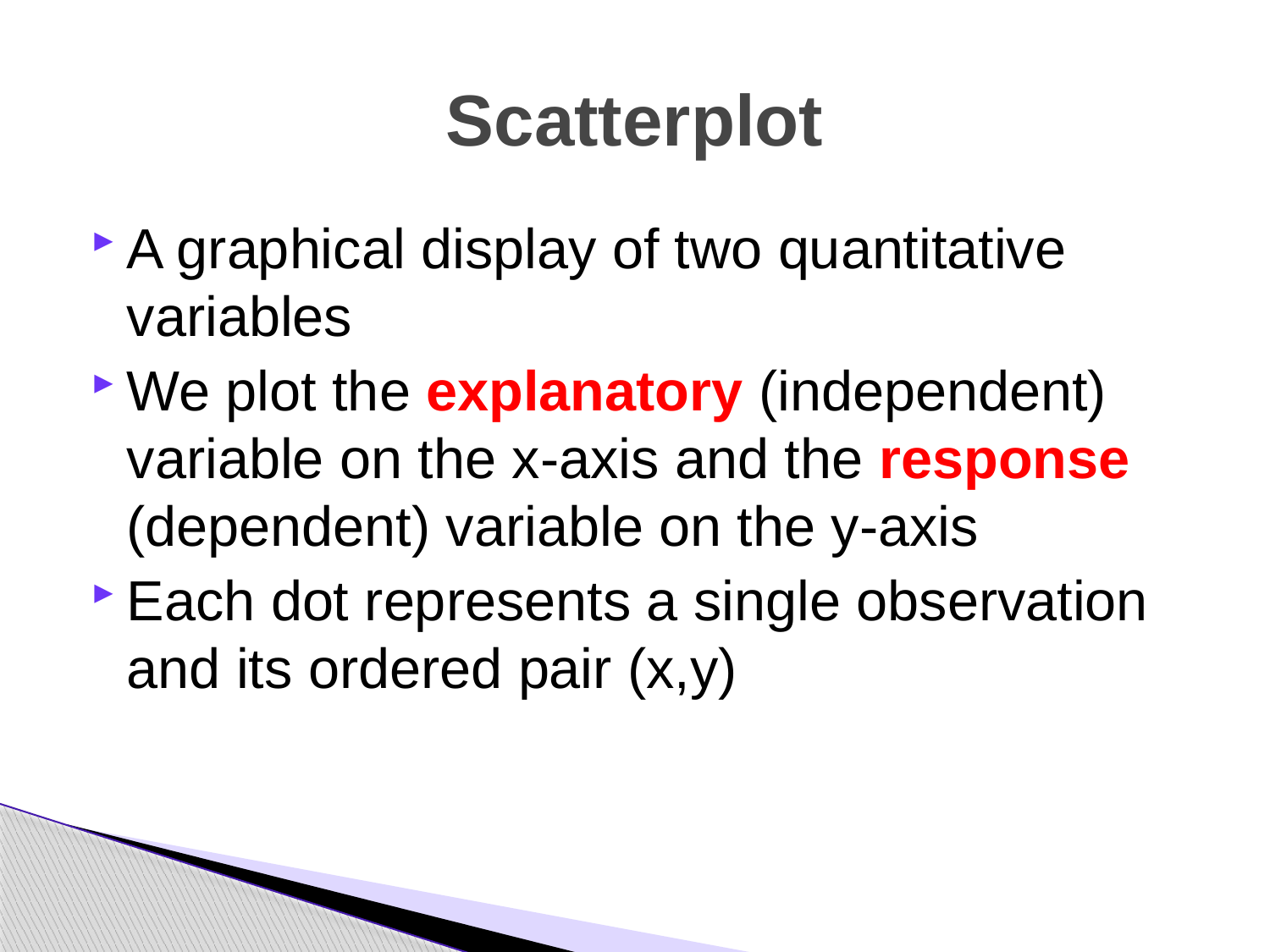

# Scatterplot
A graphical display of two quantitative variables
We plot the explanatory (independent) variable on the x-axis and the response (dependent) variable on the y-axis
Each dot represents a single observation and its ordered pair (x,y)